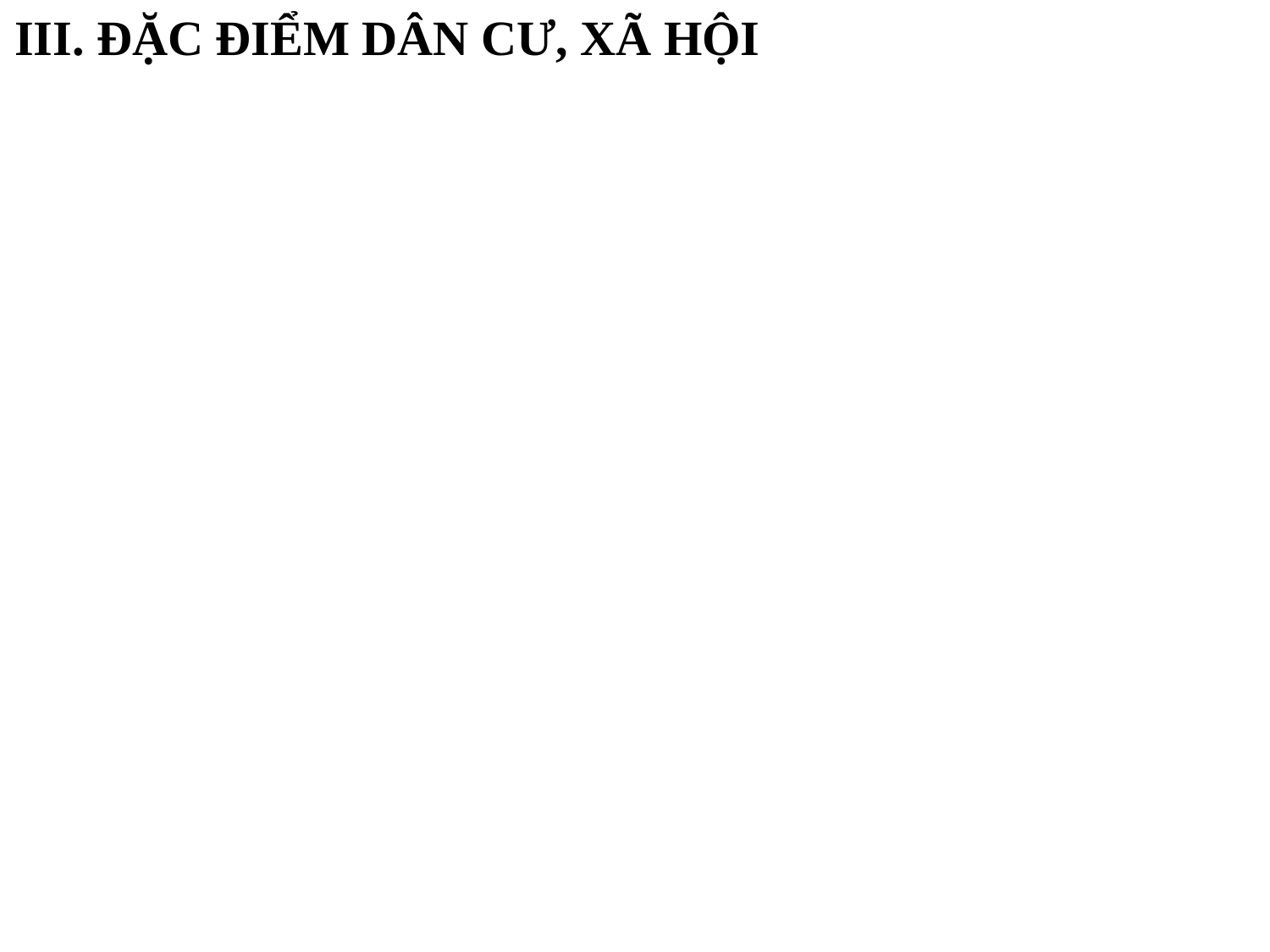

III. ĐẶC ĐIỂM DÂN CƯ, XÃ HỘI